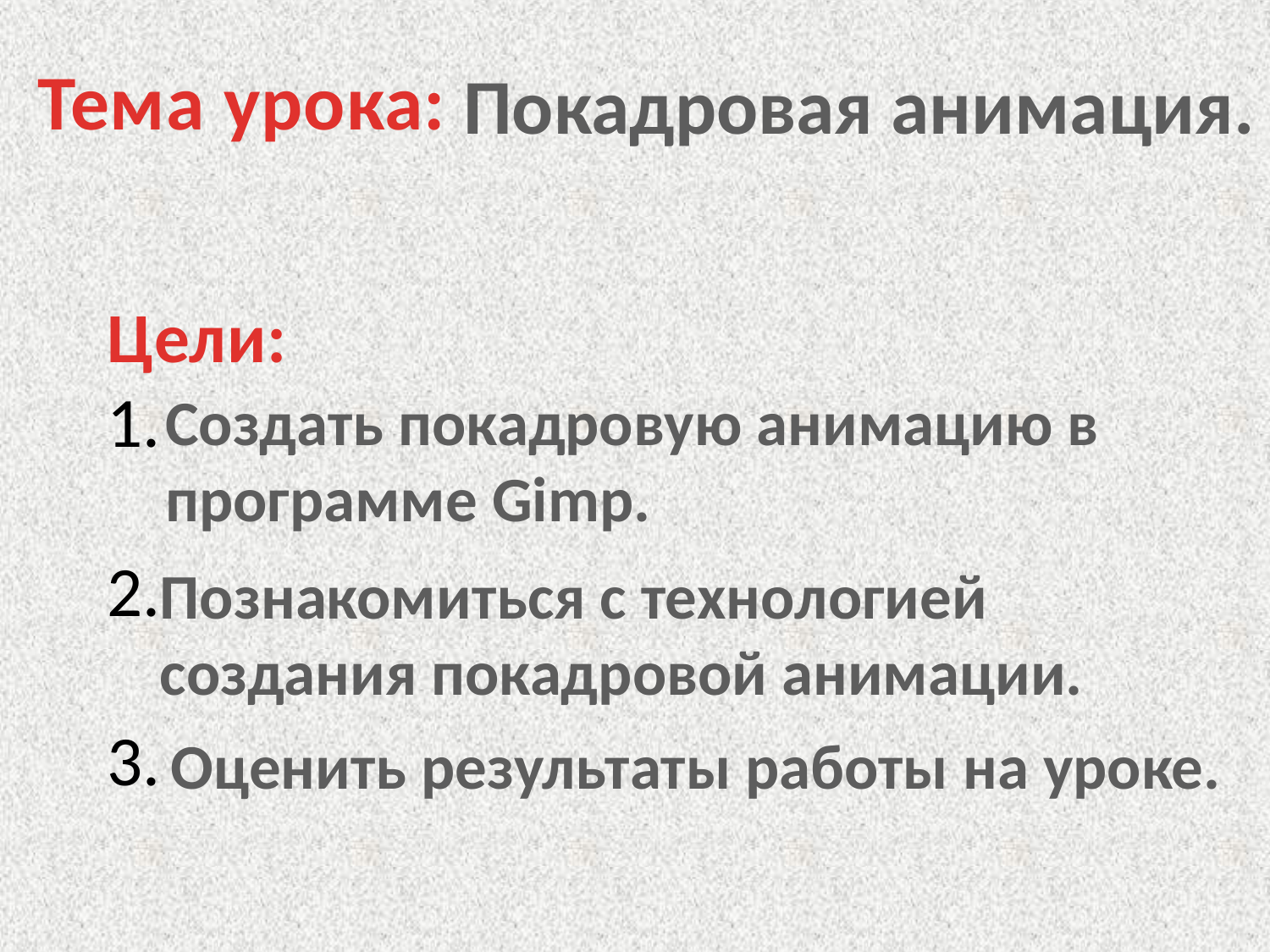

Тема урока:

Покадровая анимация.
Цели:
1.

2.

3.
Создать покадровую анимацию в программе Gimp.
Познакомиться с технологией создания покадровой анимации.
Оценить результаты работы на уроке.